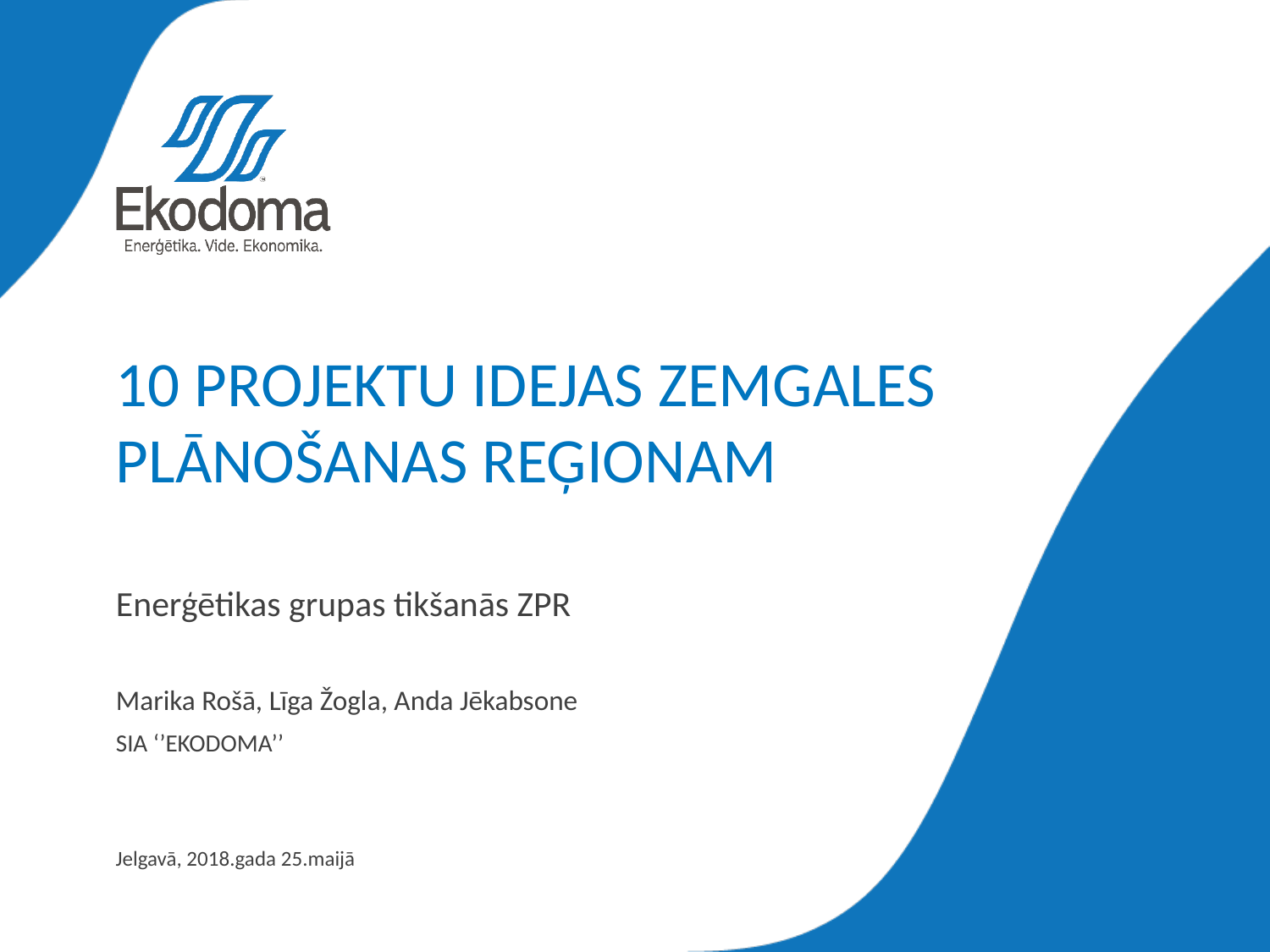

# 10 projektu idejas Zemgales plānošanas reģionam
Enerģētikas grupas tikšanās ZPR
Marika Rošā, Līga Žogla, Anda Jēkabsone
SIA ‘’EKODOMA’’
Jelgavā, 2018.gada 25.maijā